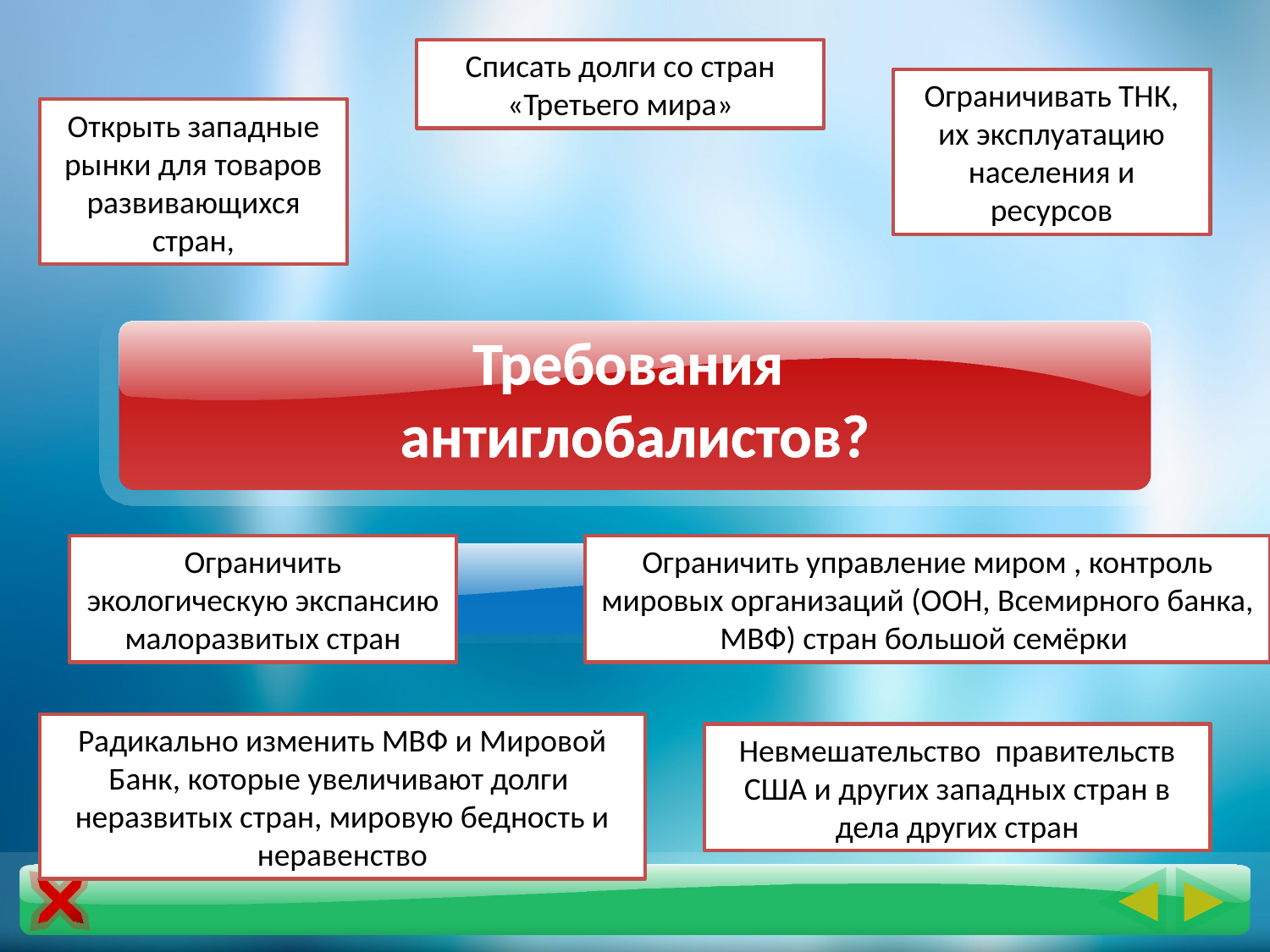

Списать долги со стран «Третьего мира»
Ограничивать ТНК, их эксплуатацию населения и ресурсов
Открыть западные рынки для товаров развивающихся стран,
# Требования антиглобалистов?
Ограничить экологическую экспансию малоразвитых стран
Ограничить управление миром , контроль мировых организаций (ООН, Всемирного банка, МВФ) стран большой семёрки
Радикально изменить МВФ и Мировой Банк, которые увеличивают долги  неразвитых стран, мировую бедность и неравенство
Невмешательство  правительств США и других западных стран в дела других стран